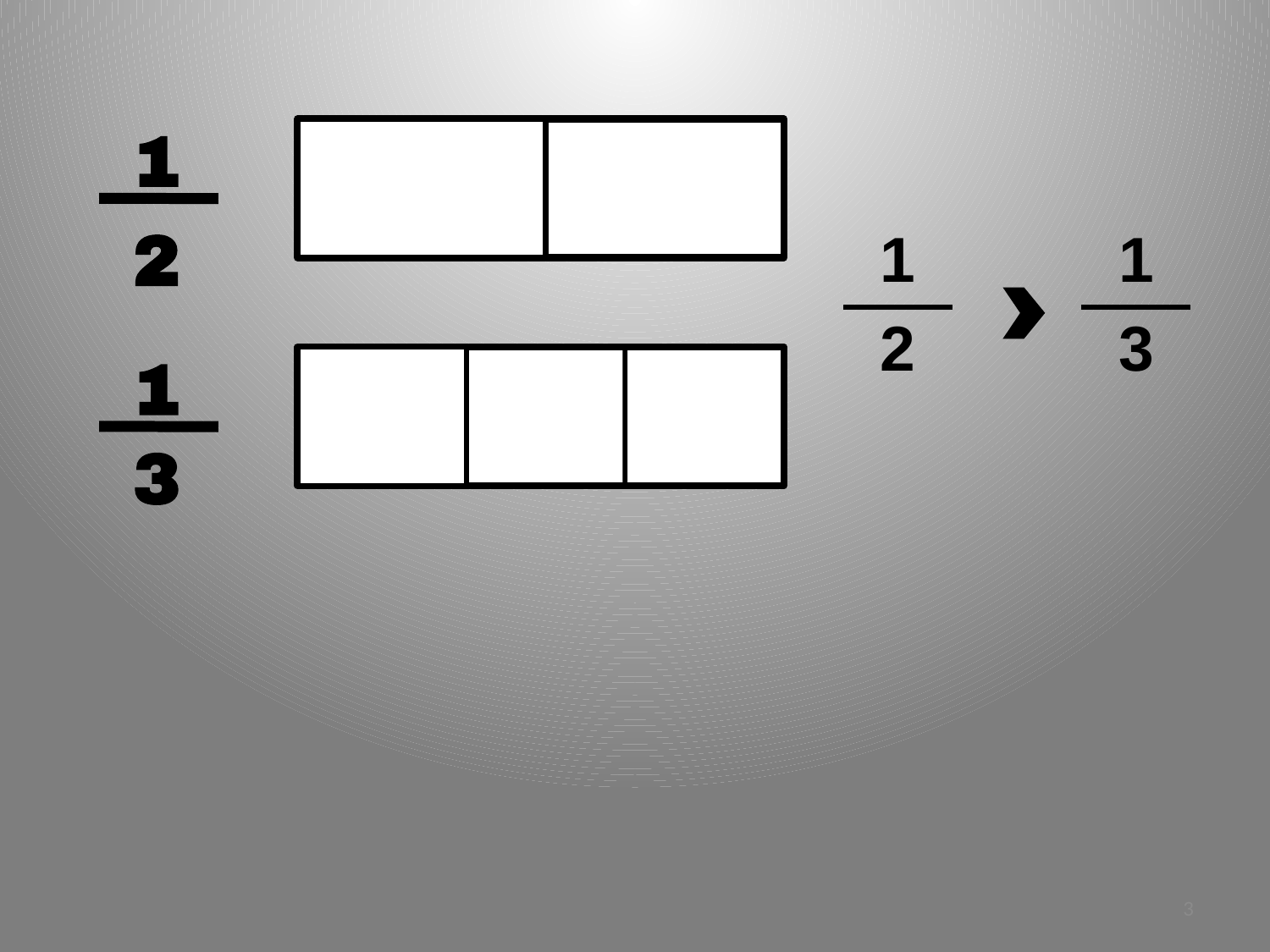

1

   2
| 1 |
| --- |
| 2 |
| 1 |
| --- |
| 3 |
›
   1

   3
3